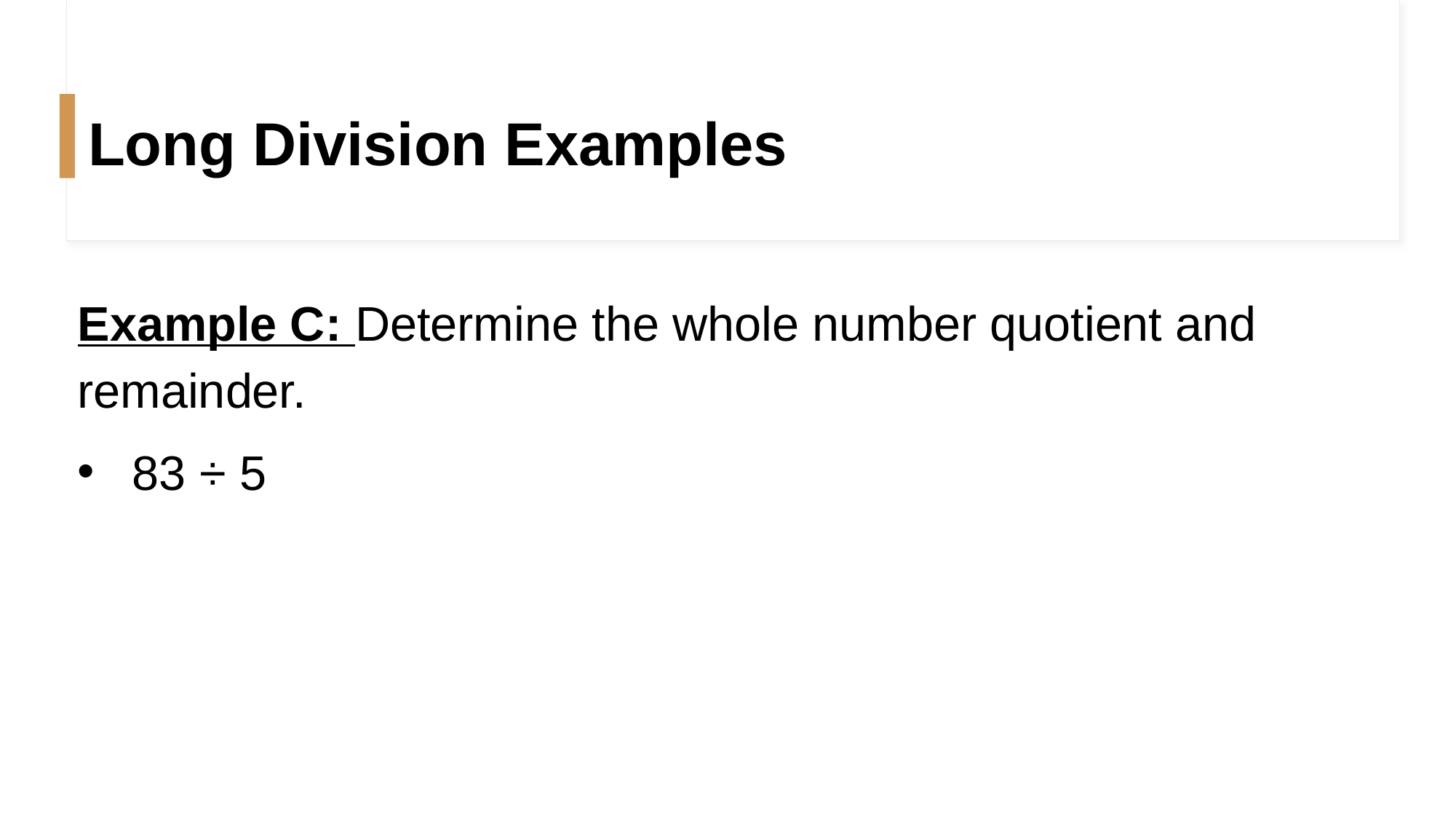

# Long Division Examples
Example C: Determine the whole number quotient and remainder.
83 ÷ 5